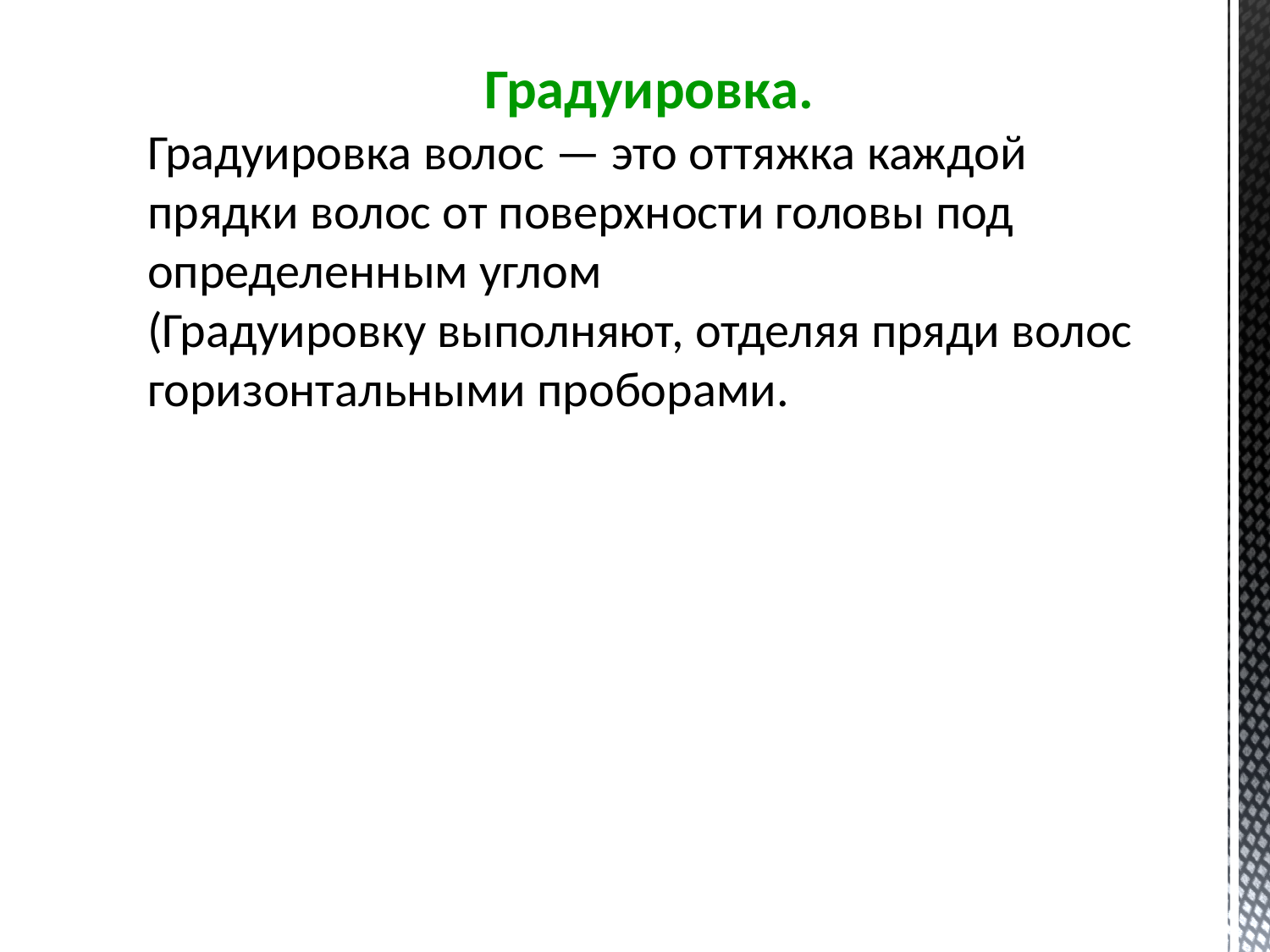

Градуировка.
Градуировка волос — это оттяжка каждой прядки волос от поверхности головы под определенным углом
(Градуировку выполняют, отделяя пряди волос горизонтальными проборами.